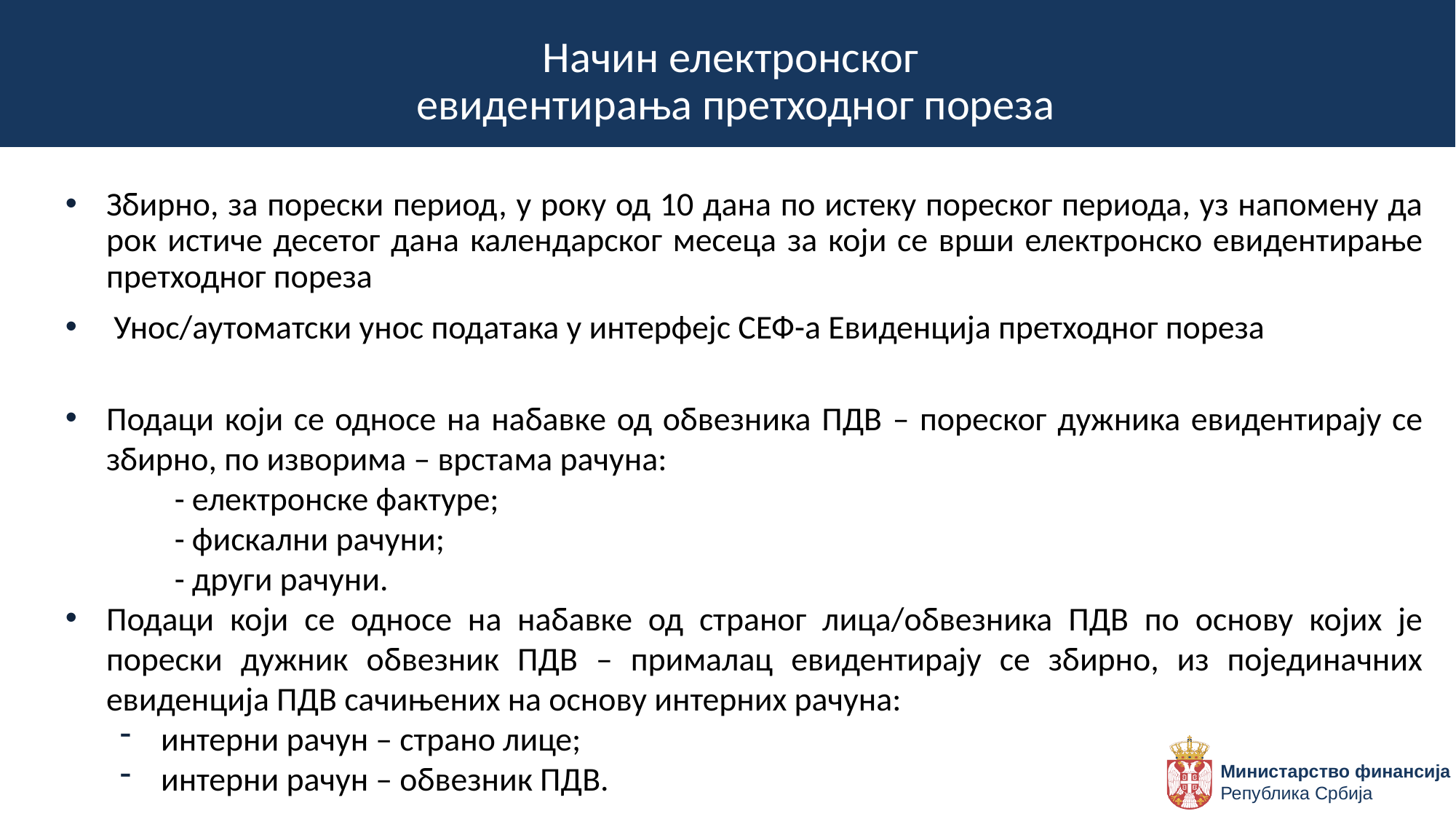

Начин електронског
евидентирања претходног пореза
Збирно, за порески период, у року од 10 дана по истеку пореског периода, уз напомену да рок истиче десетог дана календарског месеца за који се врши електронско евидентирање претходног пореза
 Унос/аутоматски унос података у интерфејс СЕФ-а Евиденција претходног пореза

Подаци који се односе на набавке од обвезника ПДВ – пореског дужника евидентирају се збирно, по изворима – врстама рачуна:
	- електронске фактуре;
	- фискални рачуни;
	- други рачуни.
Подаци који се односе на набавке од страног лица/обвезника ПДВ по основу којих је порески дужник обвезник ПДВ – прималац евидентирају се збирно, из појединачних евиденција ПДВ сачињених на основу интерних рачуна:
интерни рачун – страно лице;
интерни рачун – обвезник ПДВ.

Министарство финансија
Република Србија